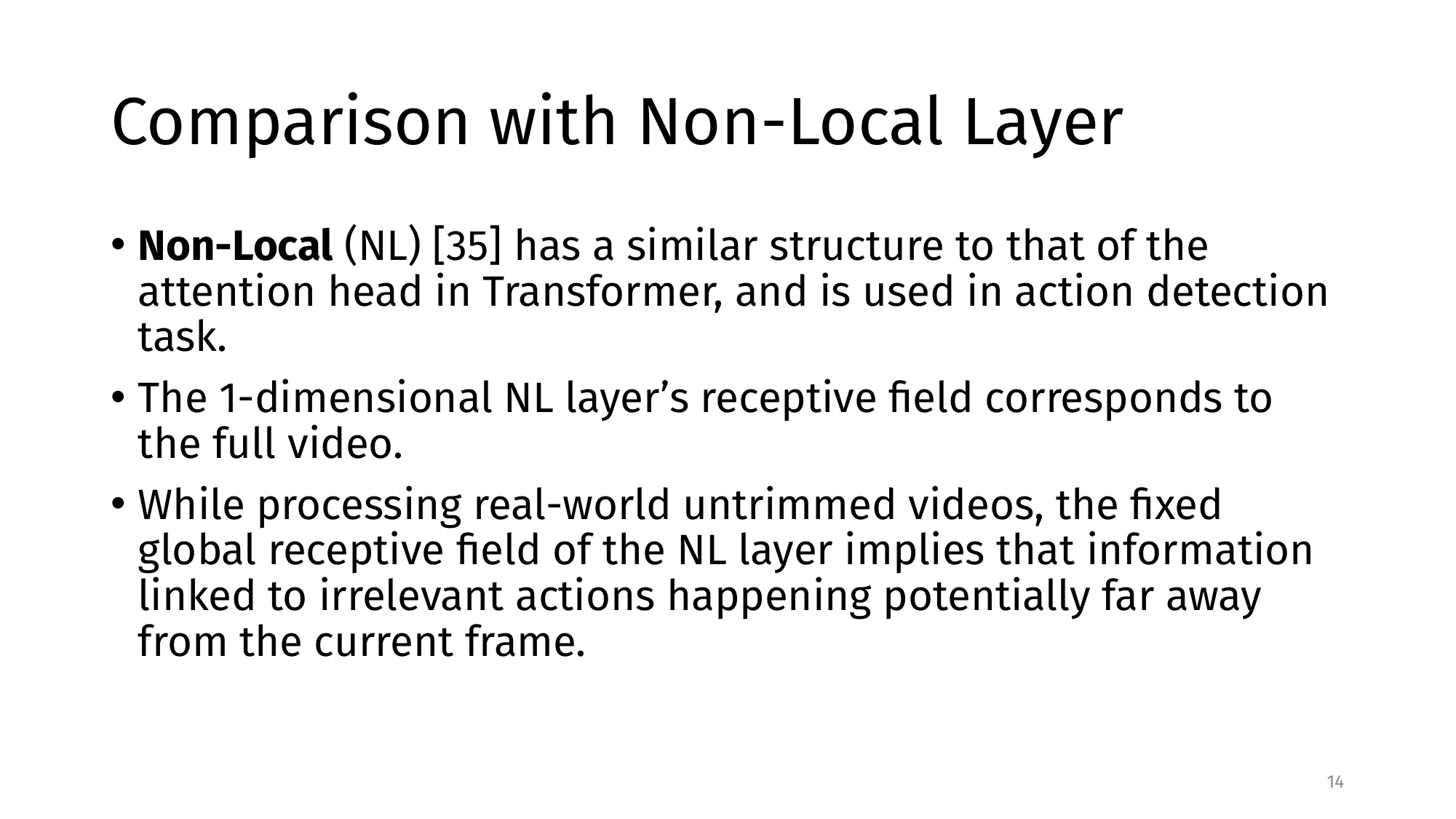

# Comparison with Non-Local Layer
Non-Local (NL) [35] has a similar structure to that of the attention head in Transformer, and is used in action detection task.
The 1-dimensional NL layer’s receptive field corresponds to the full video.
While processing real-world untrimmed videos, the fixed global receptive field of the NL layer implies that information linked to irrelevant actions happening potentially far away from the current frame.
14